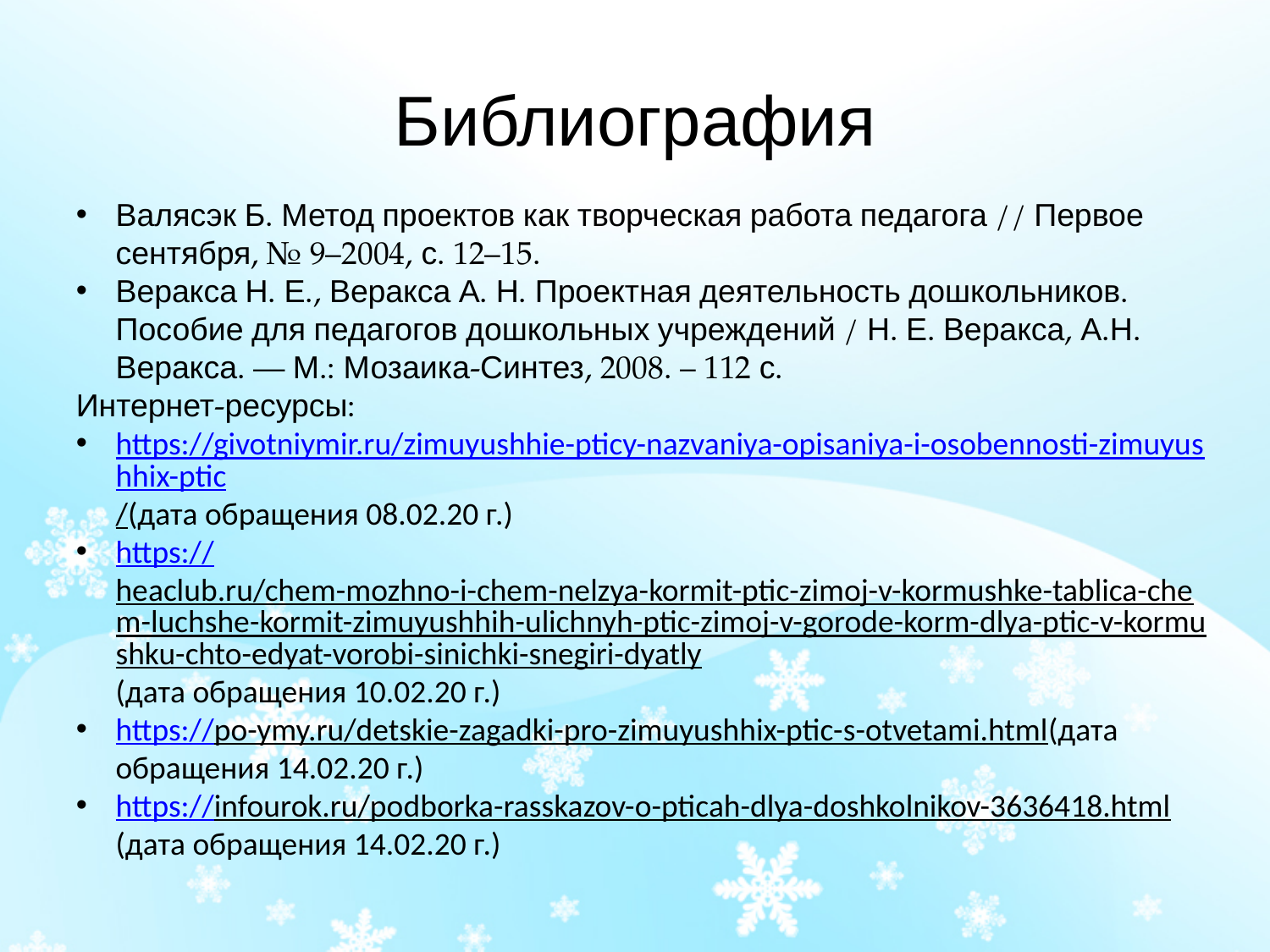

# Библиография
Валясэк Б. Метод проектов как творческая работа педагога // Первое сентября, № 9–2004, с. 12–15.
Веракса Н. Е., Веракса А. Н. Проектная деятельность дошкольников. Пособие для педагогов дошкольных учреждений / Н. Е. Веракса, А.Н. Веракса. — М.: Мозаика-Синтез, 2008. – 112 с.
Интернет-ресурсы:
https://givotniymir.ru/zimuyushhie-pticy-nazvaniya-opisaniya-i-osobennosti-zimuyushhix-ptic/(дата обращения 08.02.20 г.)
https://heaclub.ru/chem-mozhno-i-chem-nelzya-kormit-ptic-zimoj-v-kormushke-tablica-chem-luchshe-kormit-zimuyushhih-ulichnyh-ptic-zimoj-v-gorode-korm-dlya-ptic-v-kormushku-chto-edyat-vorobi-sinichki-snegiri-dyatly(дата обращения 10.02.20 г.)
https://po-ymy.ru/detskie-zagadki-pro-zimuyushhix-ptic-s-otvetami.html(дата обращения 14.02.20 г.)
https://infourok.ru/podborka-rasskazov-o-pticah-dlya-doshkolnikov-3636418.html(дата обращения 14.02.20 г.)